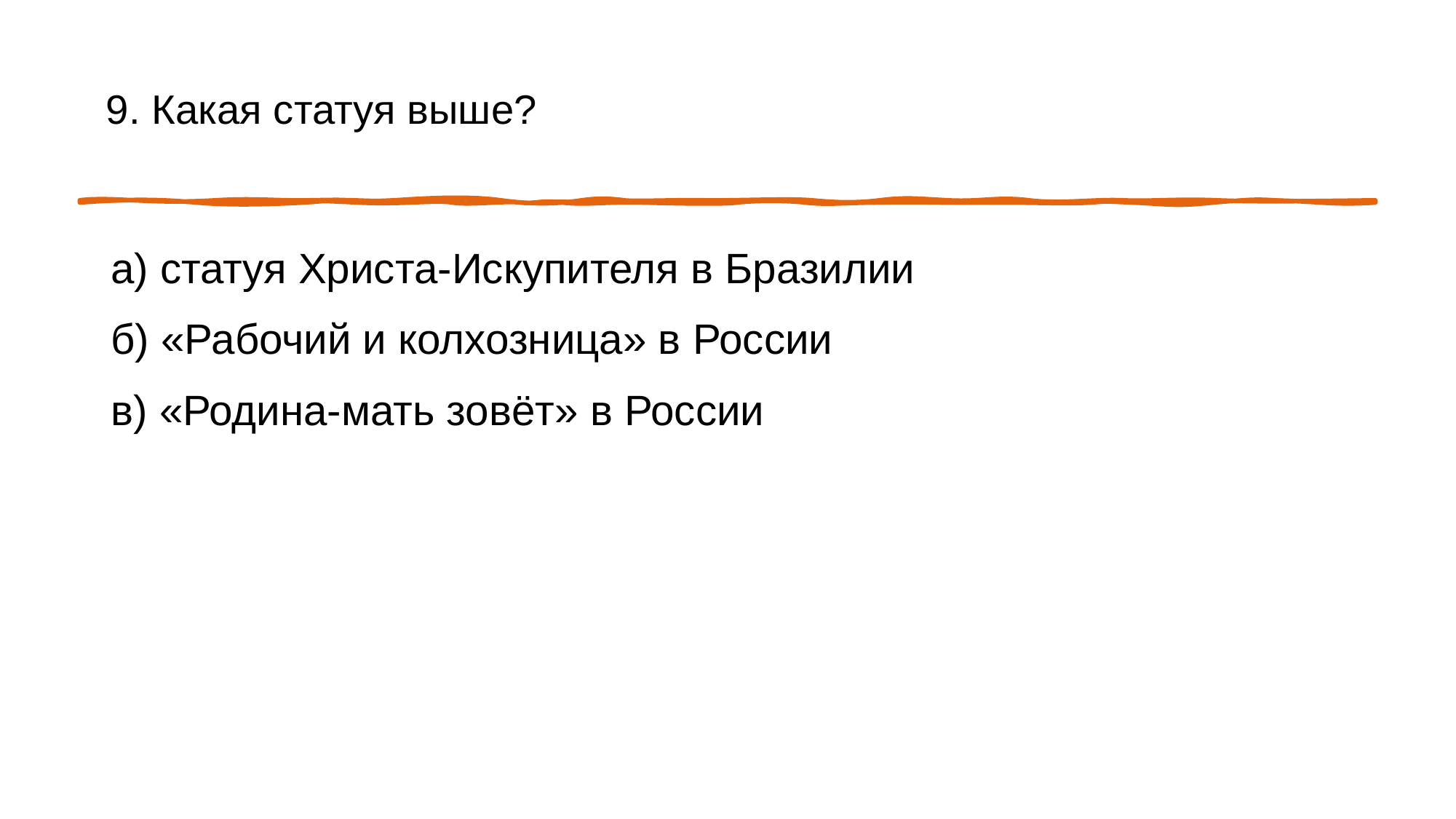

9. Какая статуя выше?

#

а) статуя Христа-Искупителя в Бразилии
б) «Рабочий и колхозница» в России
в) «Родина-мать зовёт» в России